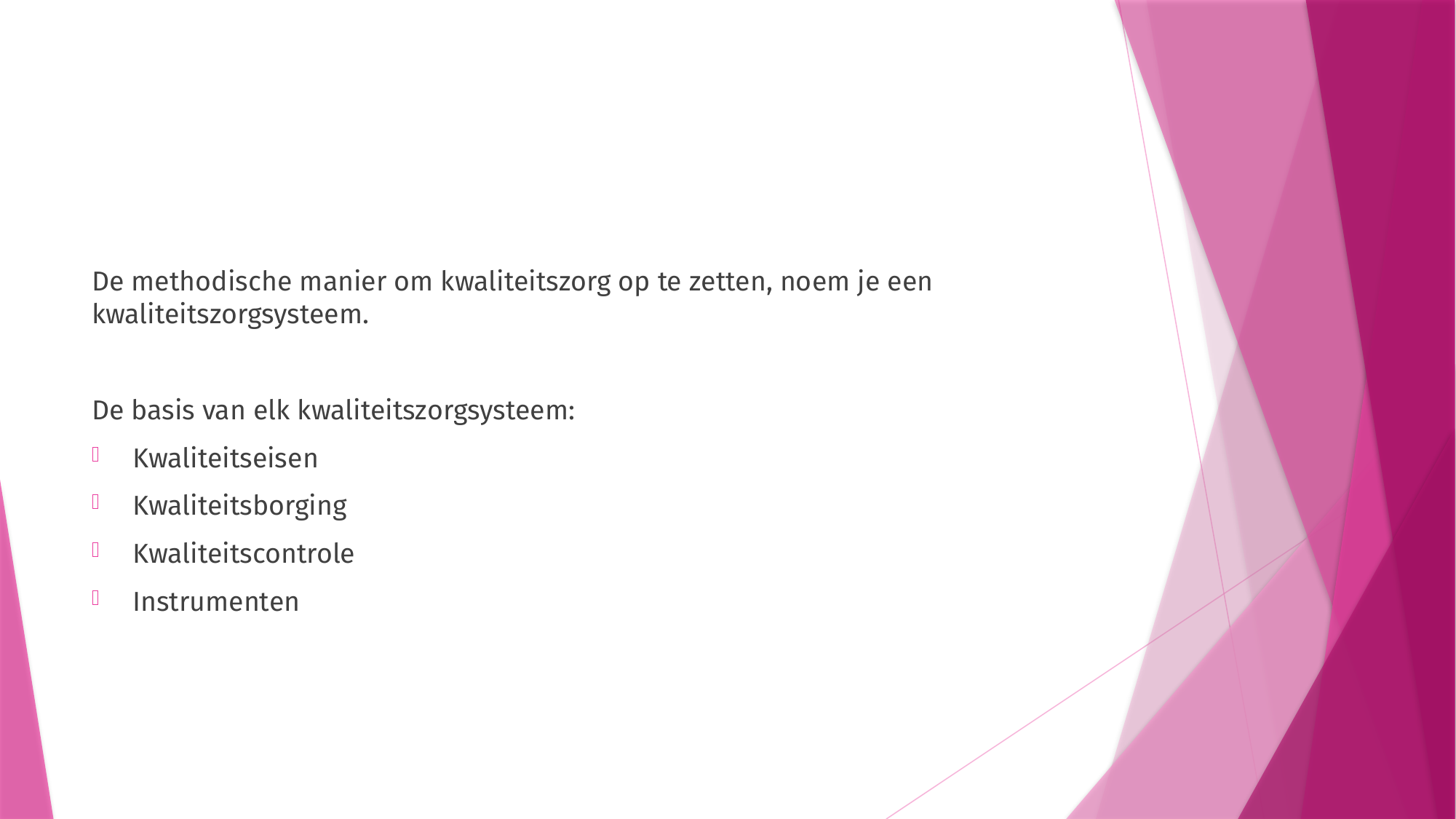

#
De methodische manier om kwaliteitszorg op te zetten, noem je een kwaliteitszorgsysteem.

De basis van elk kwaliteitszorgsysteem:
Kwaliteitseisen
Kwaliteitsborging
Kwaliteitscontrole
Instrumenten